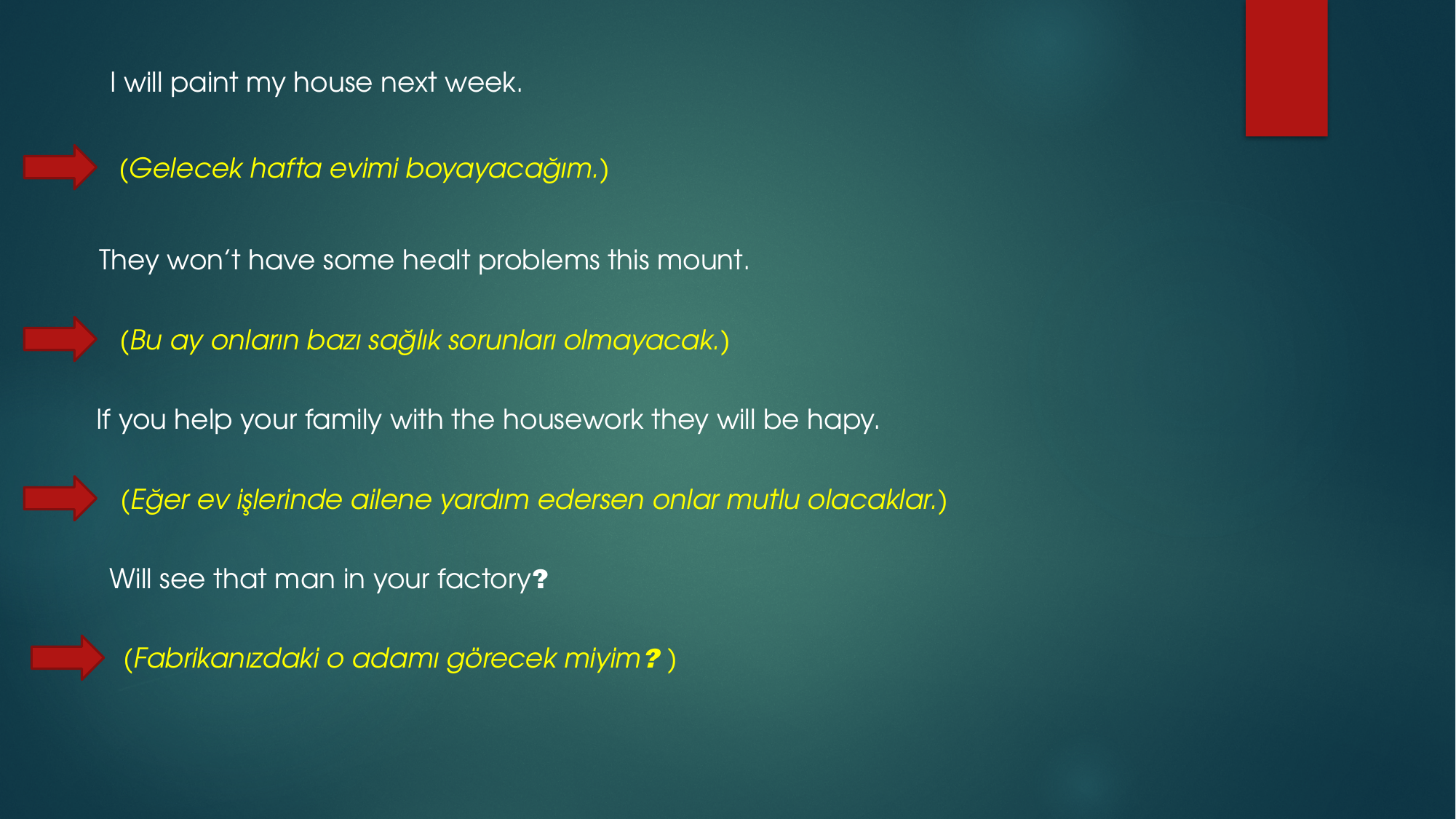

I will paint my house next week.

(Gelecek hafta evimi boyayacağım.)
They won’t have some healt problems this mount.

(Bu ay onların bazı sağlık sorunları olmayacak.)
If you help your family with the housework they will be hapy.

(Eğer ev işlerinde ailene yardım edersen onlar mutlu olacaklar.)
Will see that man in your factory?

(Fabrikanızdaki o adamı görecek miyim? )